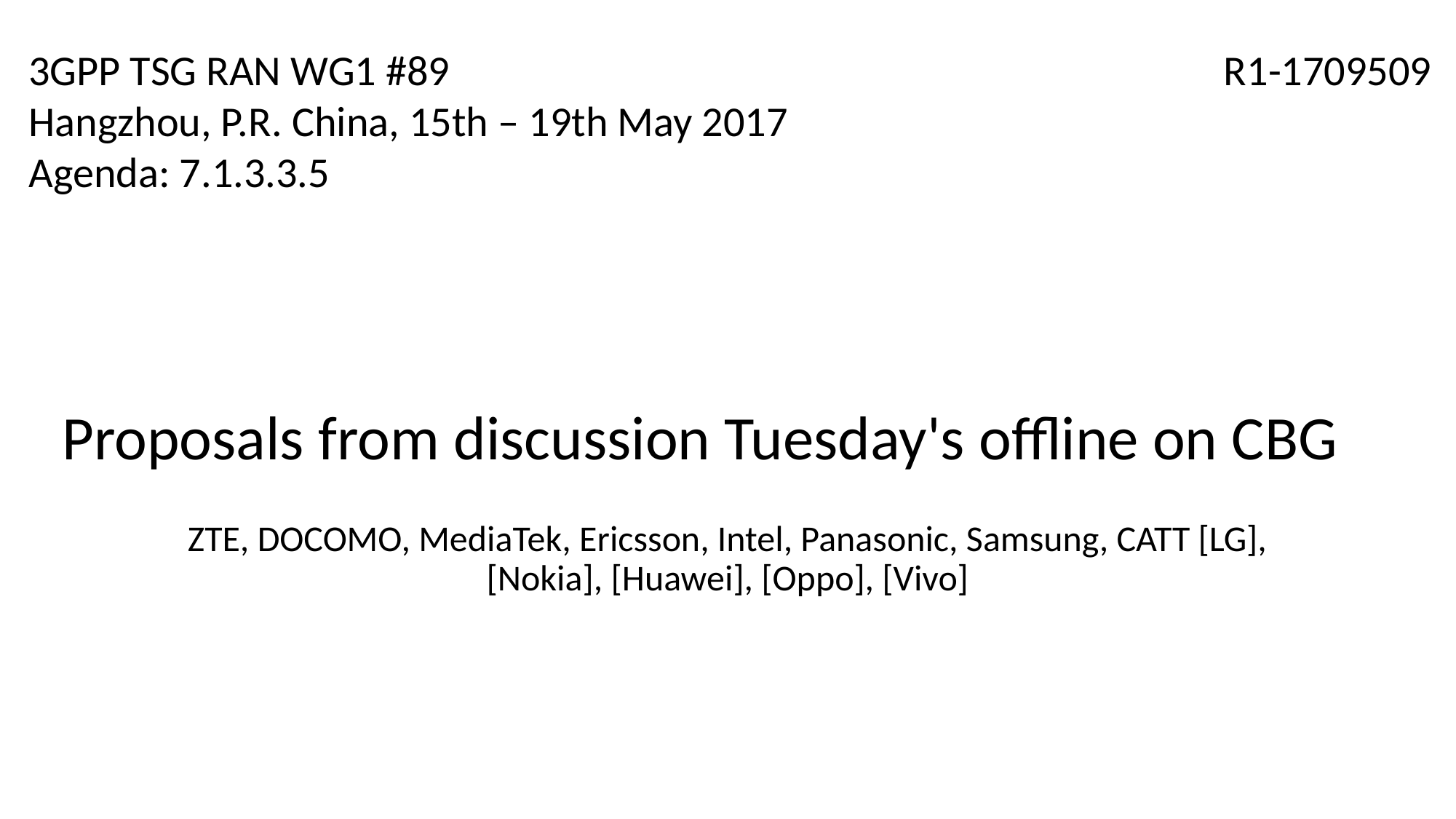

3GPP TSG RAN WG1 #89
Hangzhou, P.R. China, 15th – 19th May 2017
Agenda: 7.1.3.3.5
R1-1709509
# Proposals from discussion Tuesday's offline on CBG
ZTE, DOCOMO, MediaTek, Ericsson, Intel, Panasonic, Samsung, CATT [LG], [Nokia], [Huawei], [Oppo], [Vivo]